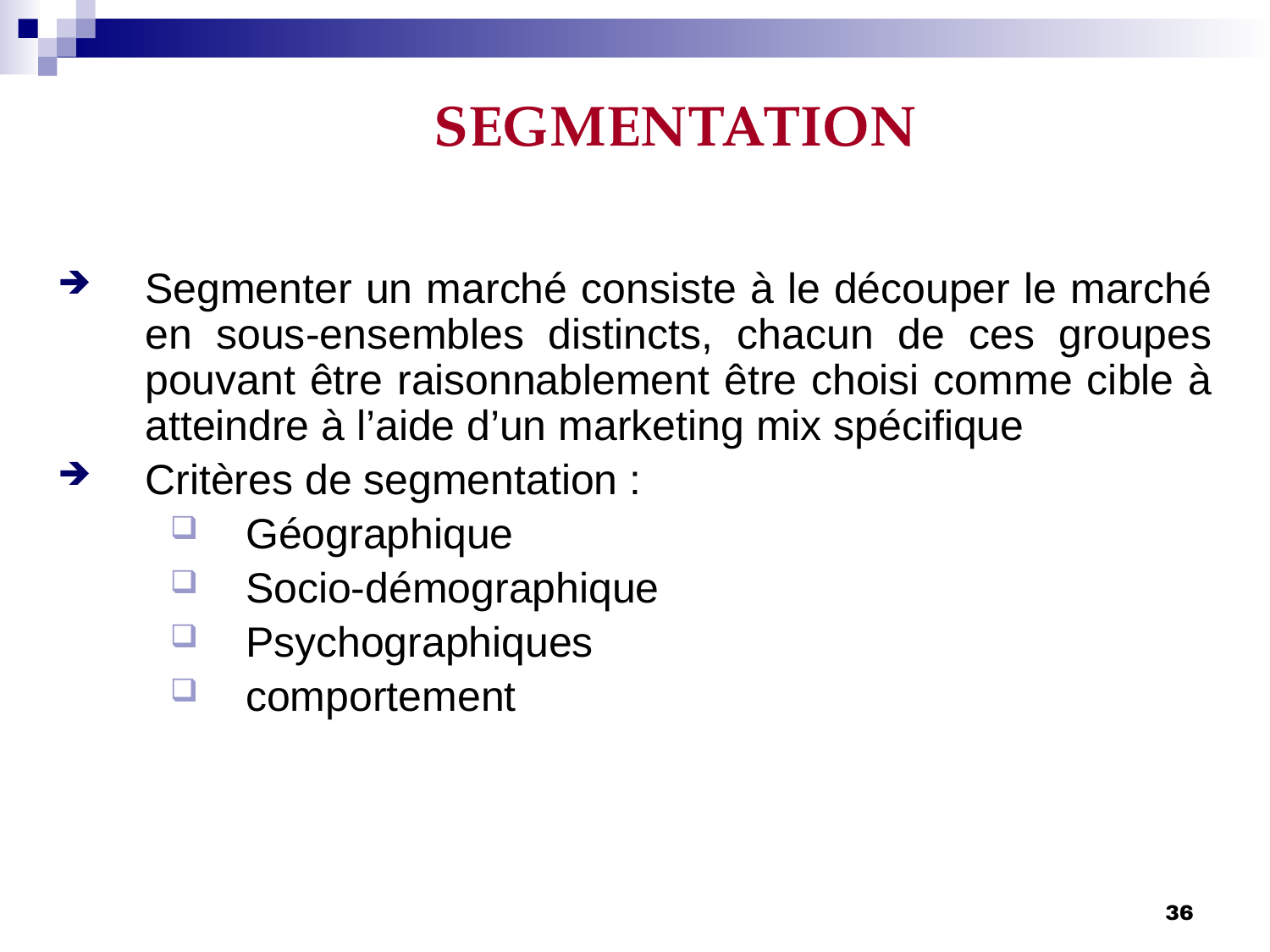

# SEGMENTATION
Segmenter un marché consiste à le découper le marché en sous-ensembles distincts, chacun de ces groupes pouvant être raisonnablement être choisi comme cible à atteindre à l’aide d’un marketing mix spécifique
Critères de segmentation :
Géographique
Socio-démographique
Psychographiques
comportement
36